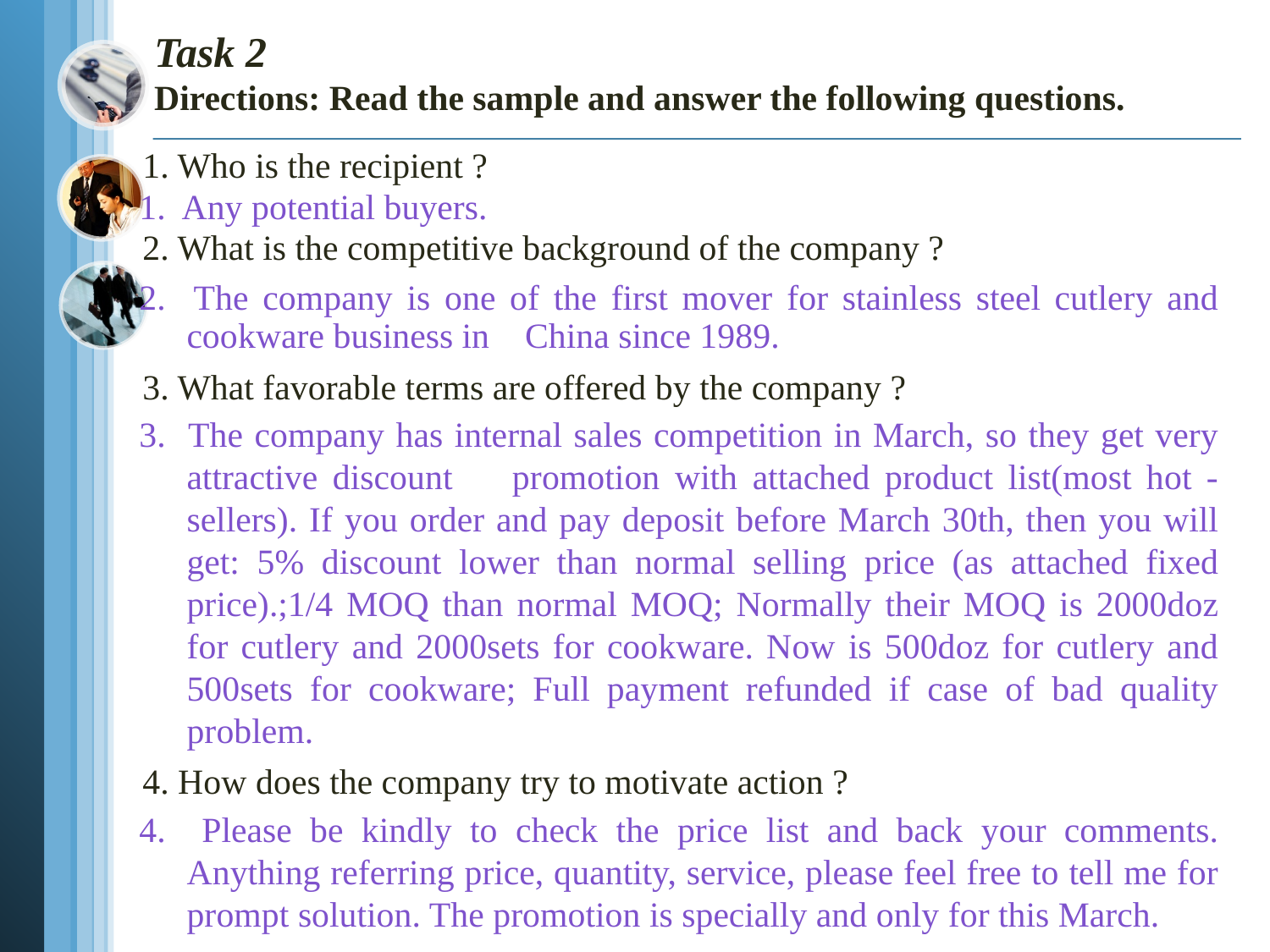

# Task 2 Directions: Read the sample and answer the following questions.
1. Who is the recipient ?

2. What is the competitive background of the company ?

3. What favorable terms are offered by the company ?

4. How does the company try to motivate action ?
1.  Any potential buyers.

2.  The company is one of the first mover for stainless steel cutlery and cookware business in    China since 1989.

3.  The company has internal sales competition in March, so they get very attractive discount    promotion with attached product list(most hot -sellers). If you order and pay deposit before March 30th, then you will get: 5% discount lower than normal selling price (as attached fixed price).;1/4 MOQ than normal MOQ; Normally their MOQ is 2000doz for cutlery and 2000sets for cookware. Now is 500doz for cutlery and 500sets for cookware; Full payment refunded if case of bad quality problem.

4.  Please be kindly to check the price list and back your comments. Anything referring price, quantity, service, please feel free to tell me for prompt solution. The promotion is specially and only for this March.